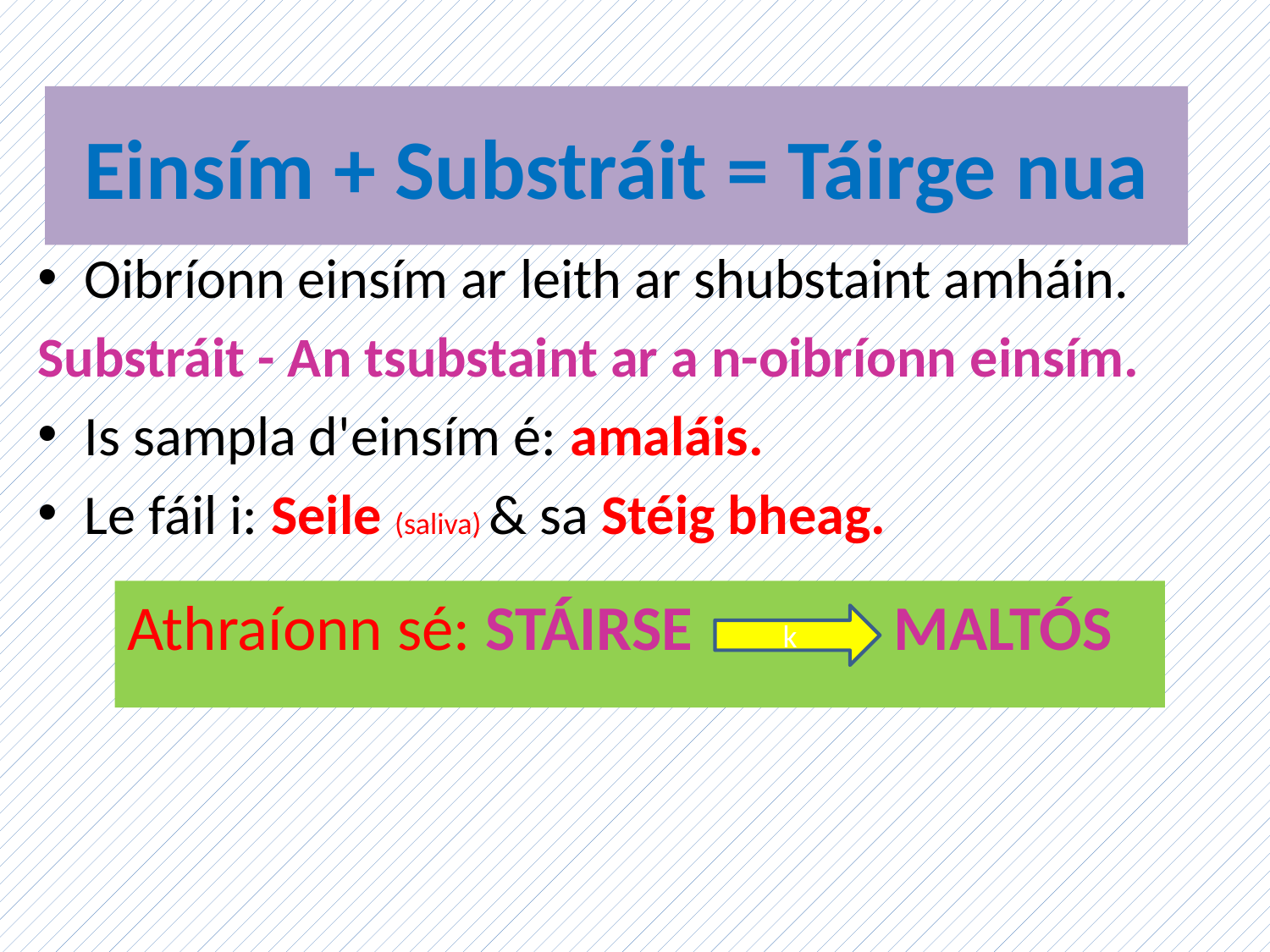

# Einsím + Substráit = Táirge nua
Oibríonn einsím ar leith ar shubstaint amháin.
Substráit - An tsubstaint ar a n-oibríonn einsím.
Is sampla d'einsím é: amaláis.
Le fáil i: Seile (saliva) & sa Stéig bheag.

Athraíonn sé: STÁIRSE              MALTÓS

k